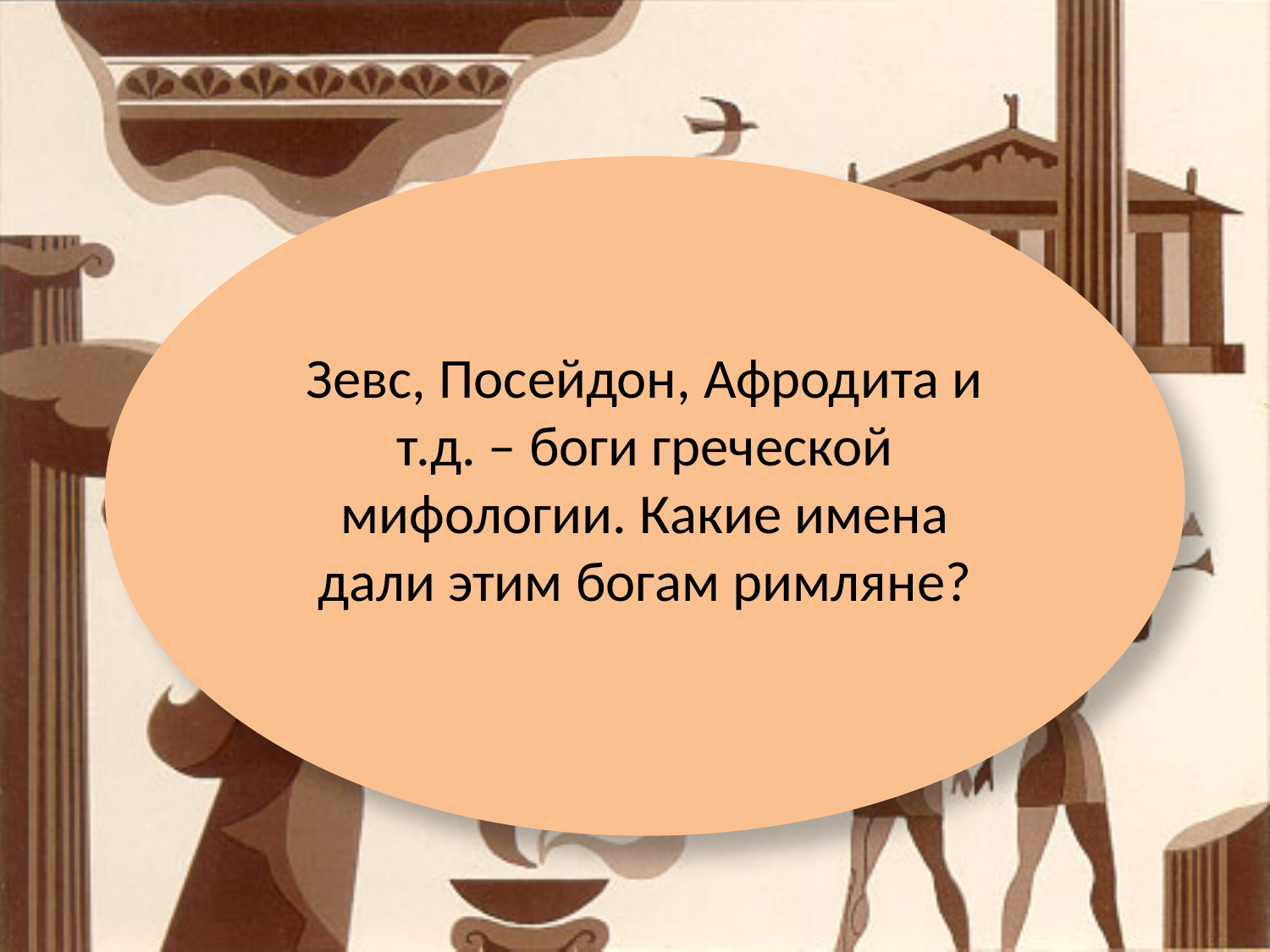

Зевс, Посейдон, Афродита и т.д. – боги греческой мифологии. Какие имена дали этим богам римляне?